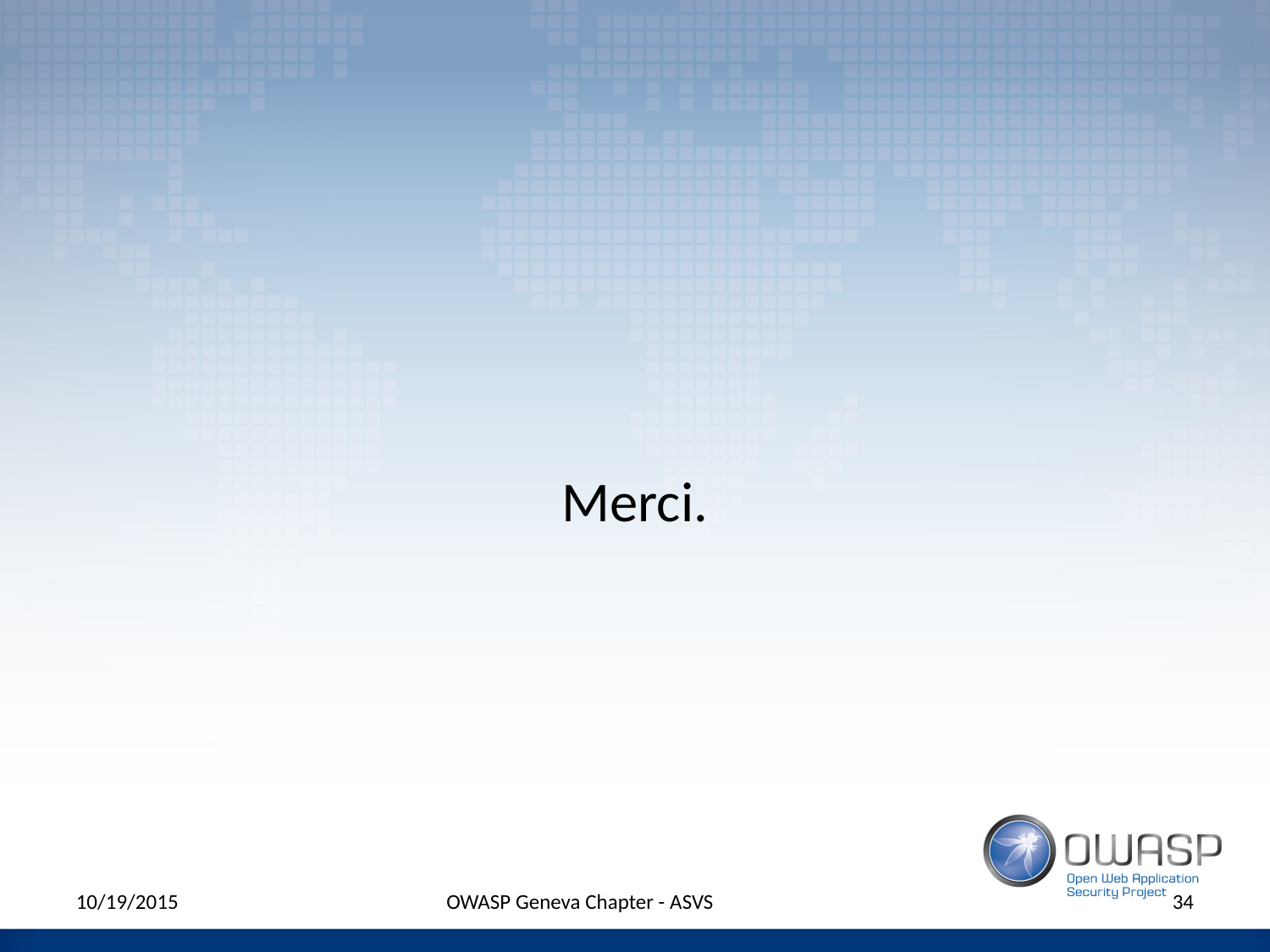

#

Merci.
10/19/2015
OWASP Geneva Chapter - ASVS
34